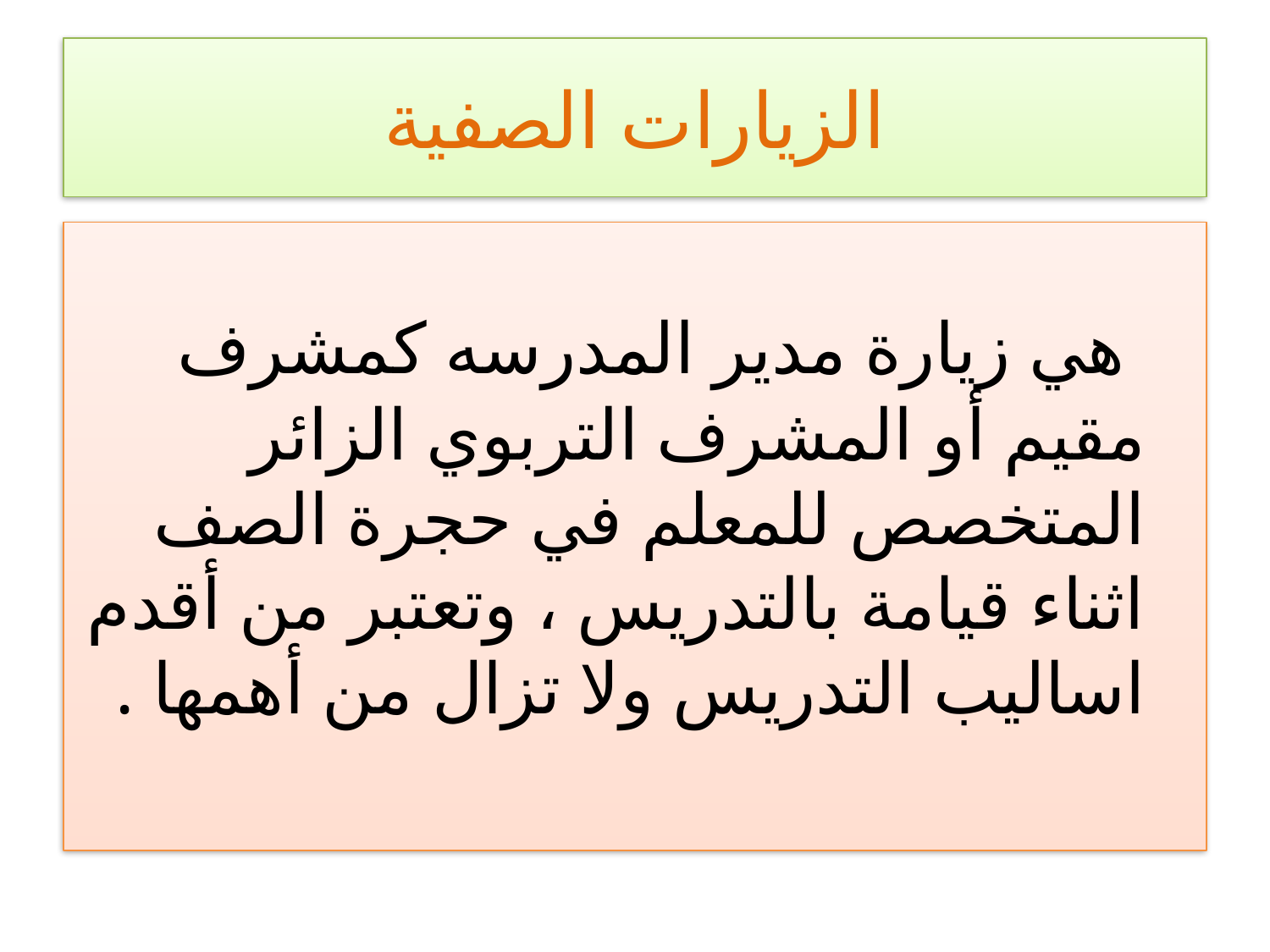

# الزيارات الصفية
 هي زيارة مدير المدرسه كمشرف مقيم أو المشرف التربوي الزائر المتخصص للمعلم في حجرة الصف اثناء قيامة بالتدريس ، وتعتبر من أقدم اساليب التدريس ولا تزال من أهمها .